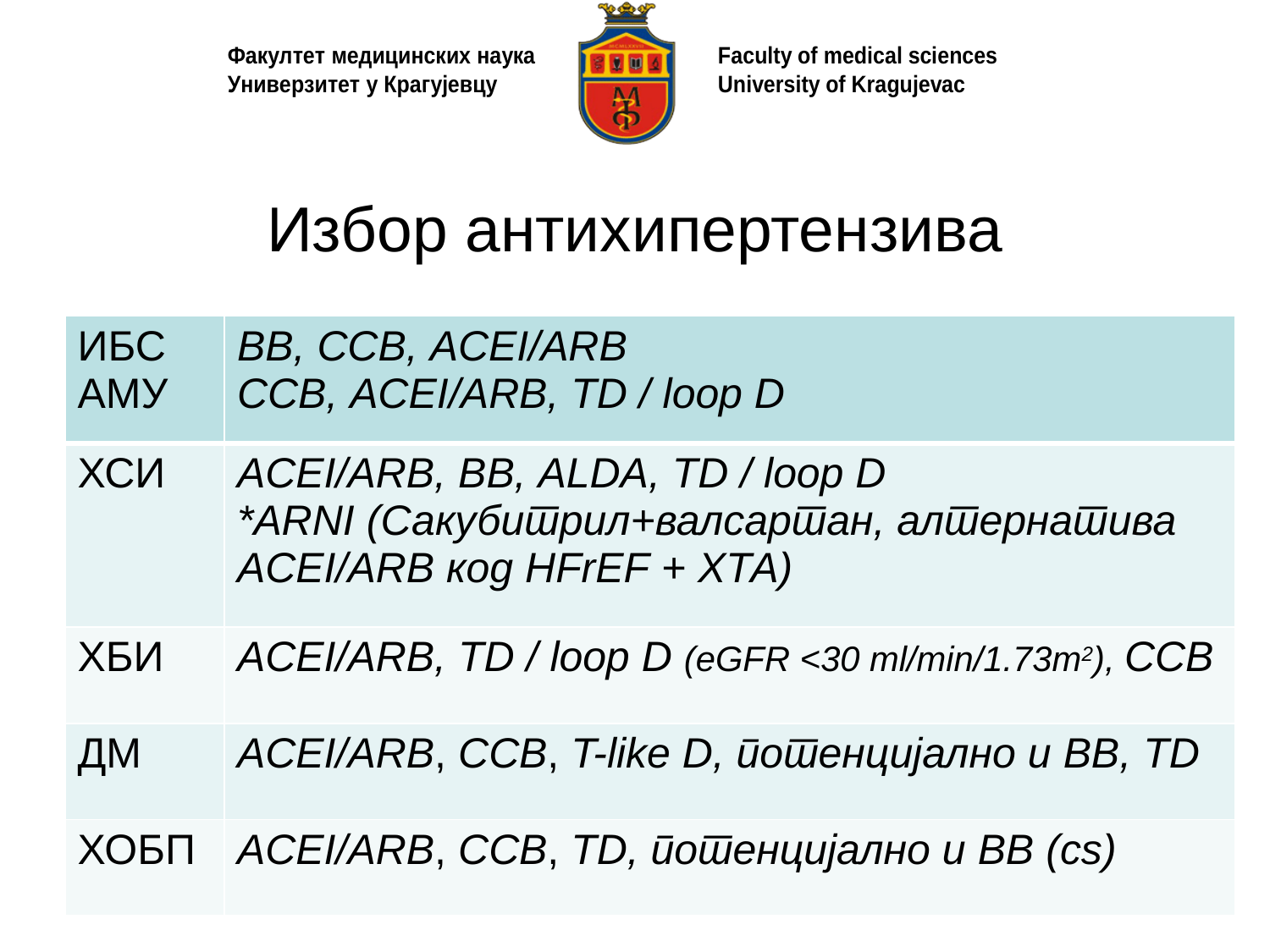

# Избор антихипертензива
| ИБС АМУ | BB, CCB, ACEI/ARB CCB, ACEI/ARB, TD / loop D |
| --- | --- |
| ХСИ | ACEI/ARB, BB, ALDA, TD / loop D \*ARNI (Сакубитрил+валсартан, алтернатива ACEI/ARB код HFrEF + ХТА) |
| ХБИ | ACEI/ARB, TD / loop D (eGFR <30 ml/min/1.73m2), CCB |
| ДМ | ACEI/ARB, CCB, T-like D, потенцијално и BB, TD |
| ХОБП | ACEI/ARB, CCB, TD, потенцијално и BB (cs) |